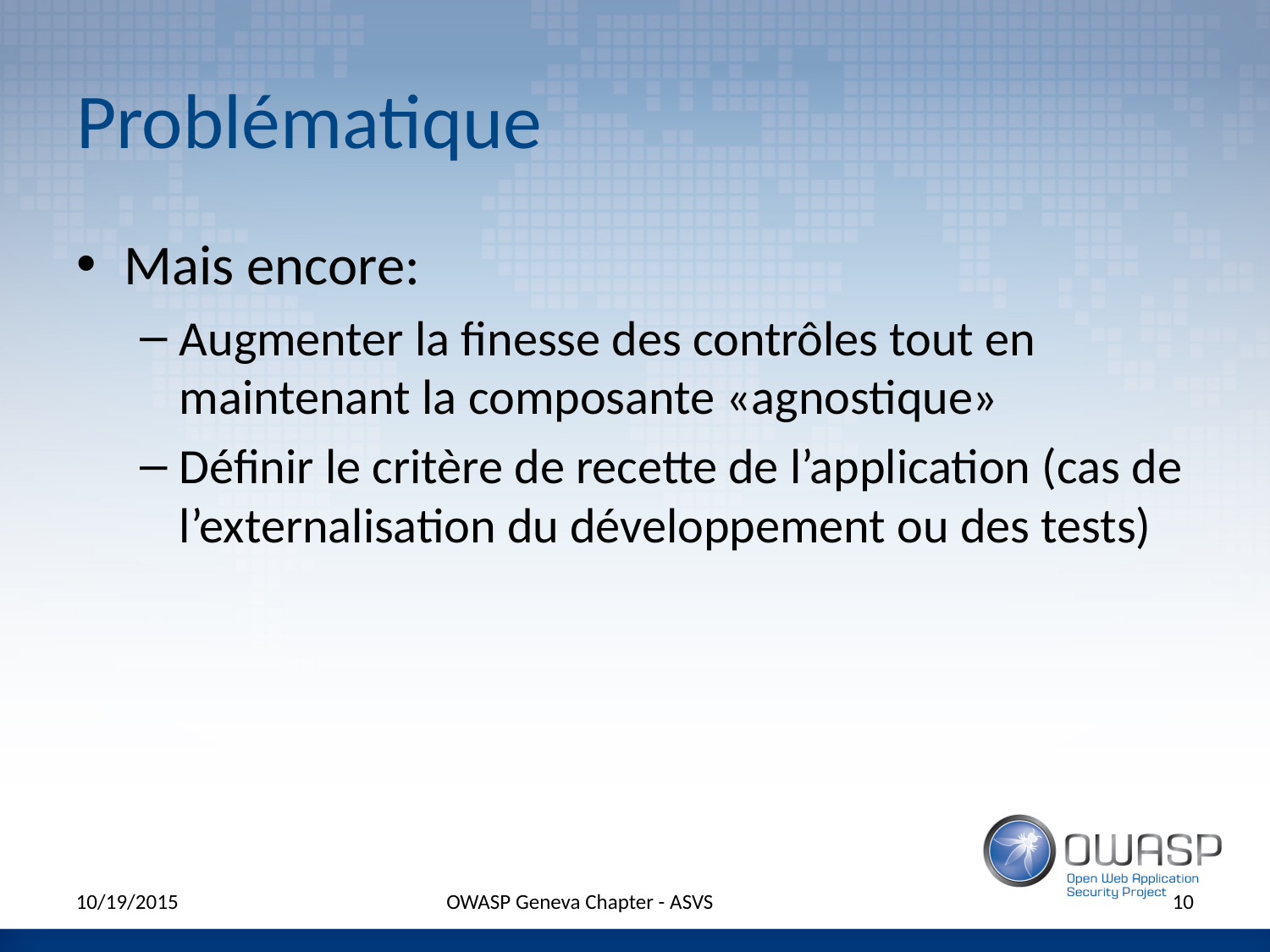

# Problématique
Mais encore:
Augmenter la finesse des contrôles tout en maintenant la composante «agnostique»
Définir le critère de recette de l’application (cas de l’externalisation du développement ou des tests)
10/19/2015
OWASP Geneva Chapter - ASVS
10